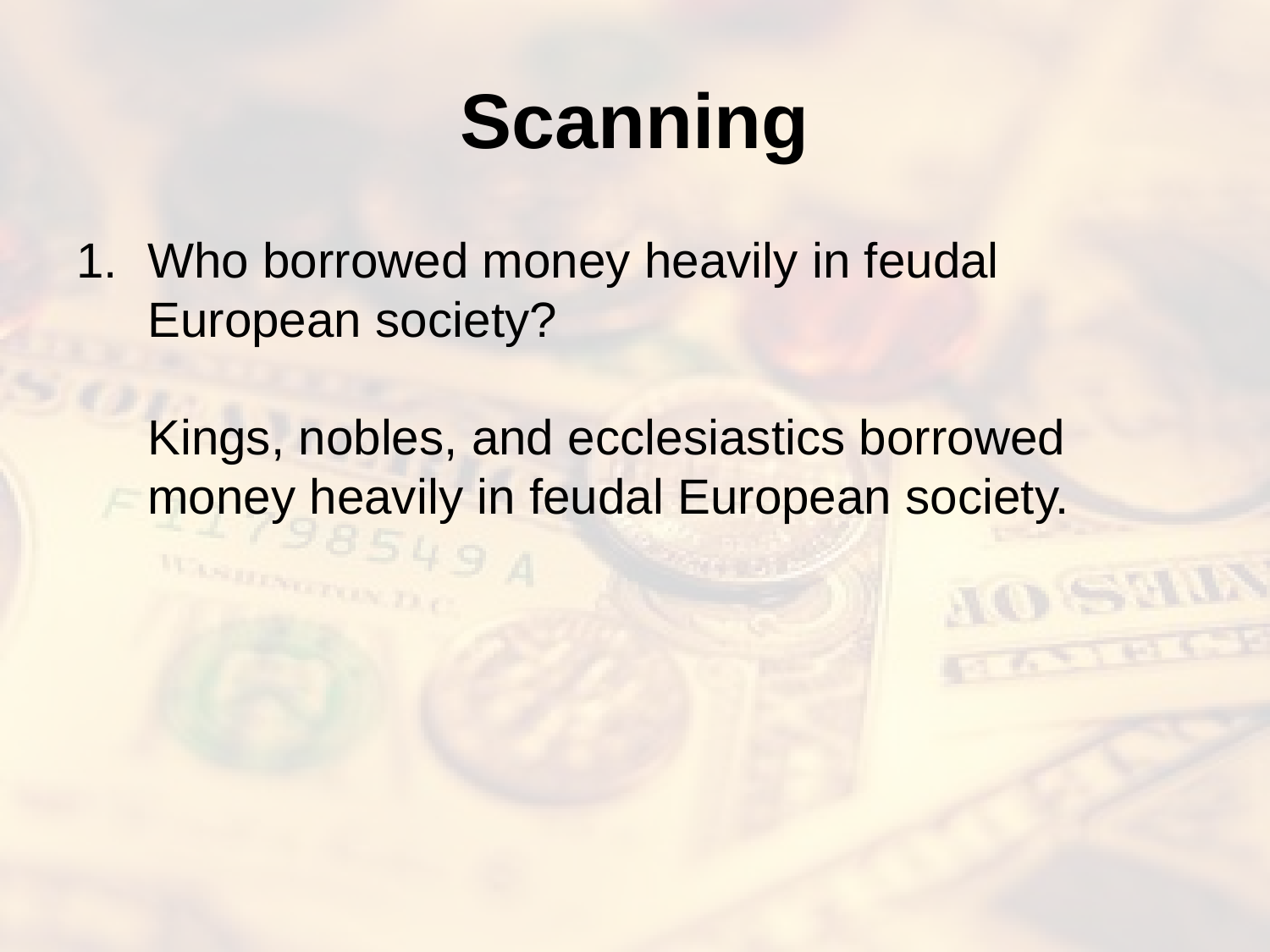

# Scanning
Who borrowed money heavily in feudal European society?
Kings, nobles, and ecclesiastics borrowed money heavily in feudal European society.